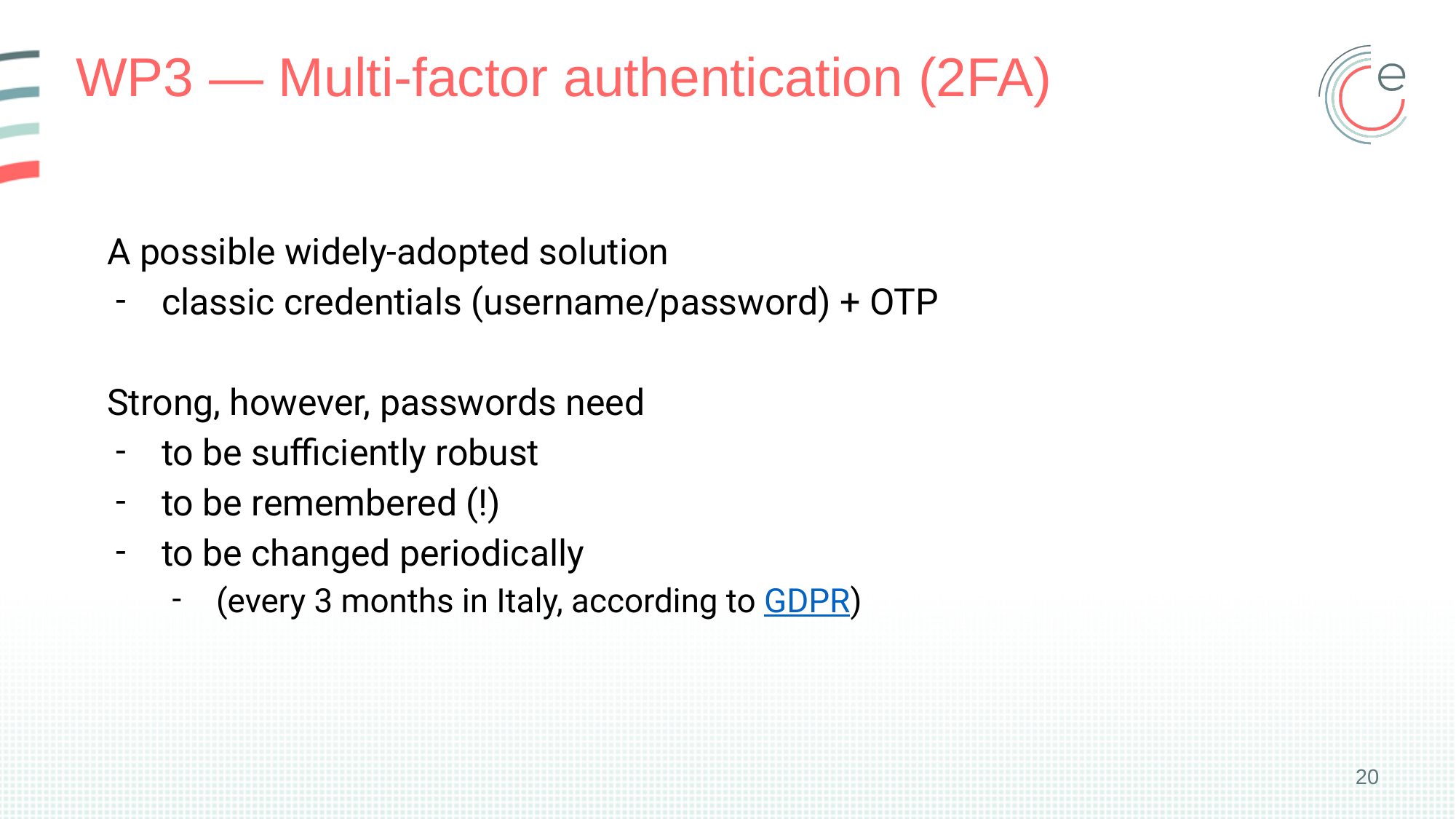

# WP3 — Multi-factor authentication (2FA)
A possible widely-adopted solution
classic credentials (username/password) + OTP

Strong, however, passwords need
to be sufficiently robust
to be remembered (!)
to be changed periodically
(every 3 months in Italy, according to GDPR)